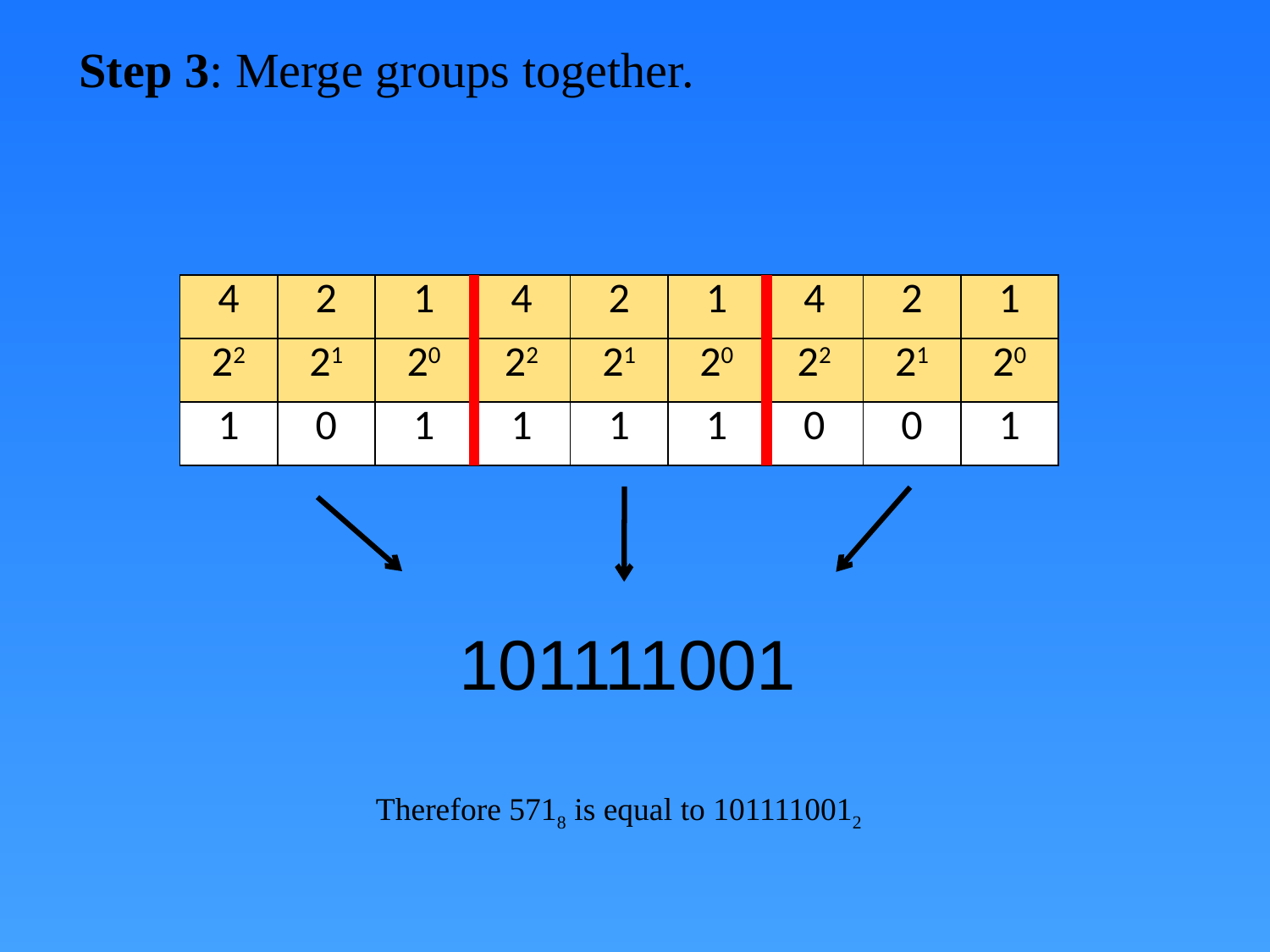

Step 3: Merge groups together.
| 4 | 2 | 1 | 4 | 2 | 1 | 4 | 2 | 1 |
| --- | --- | --- | --- | --- | --- | --- | --- | --- |
| 22 | 21 | 20 | 22 | 21 | 20 | 22 | 21 | 20 |
| 1 | 0 | 1 | 1 | 1 | 1 | 0 | 0 | 1 |
101111001
Therefore 5718 is equal to 1011110012